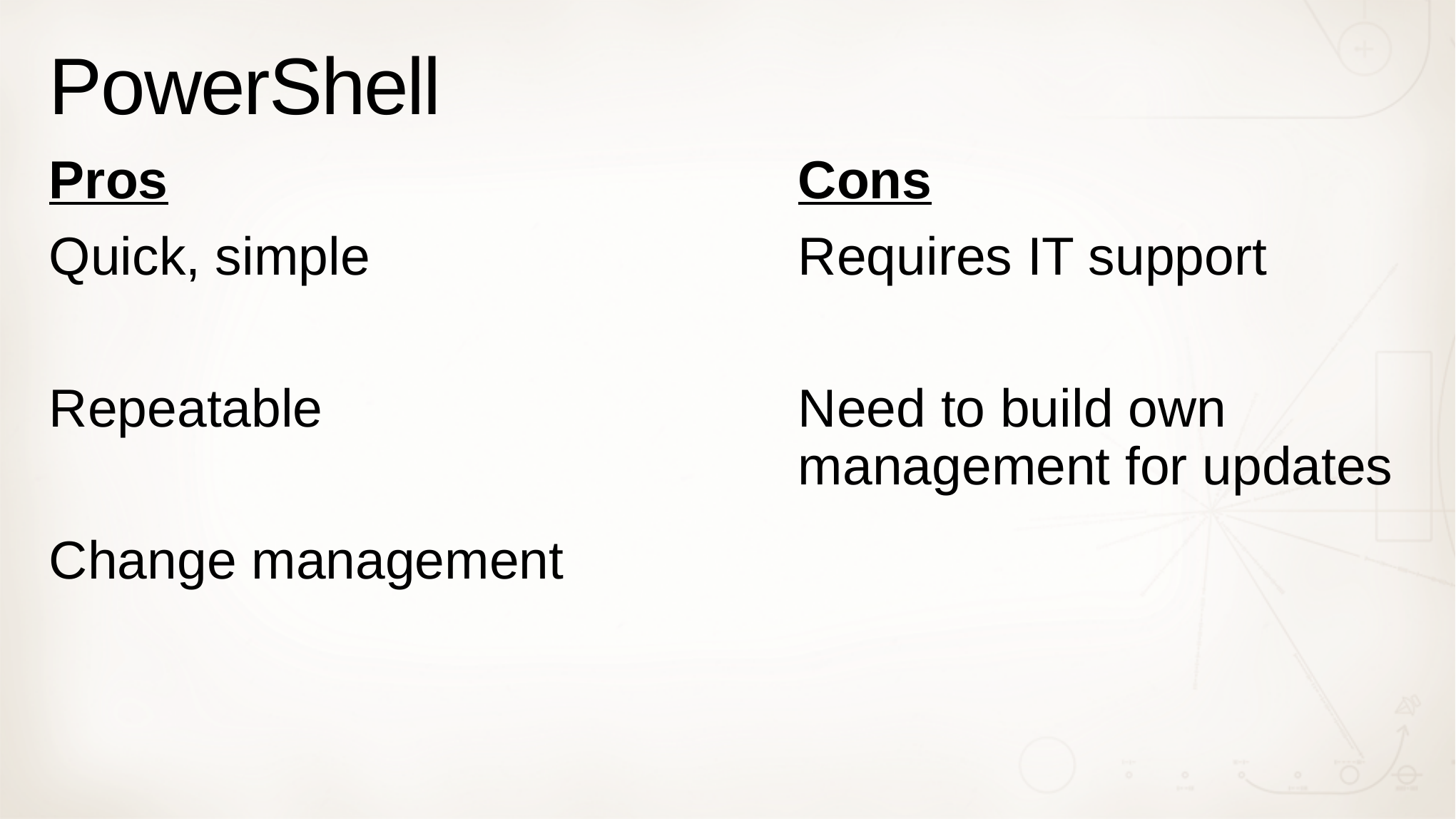

# PowerShell
Pros
Quick, simple

Repeatable

Change management
Cons
Requires IT support

Need to build own management for updates